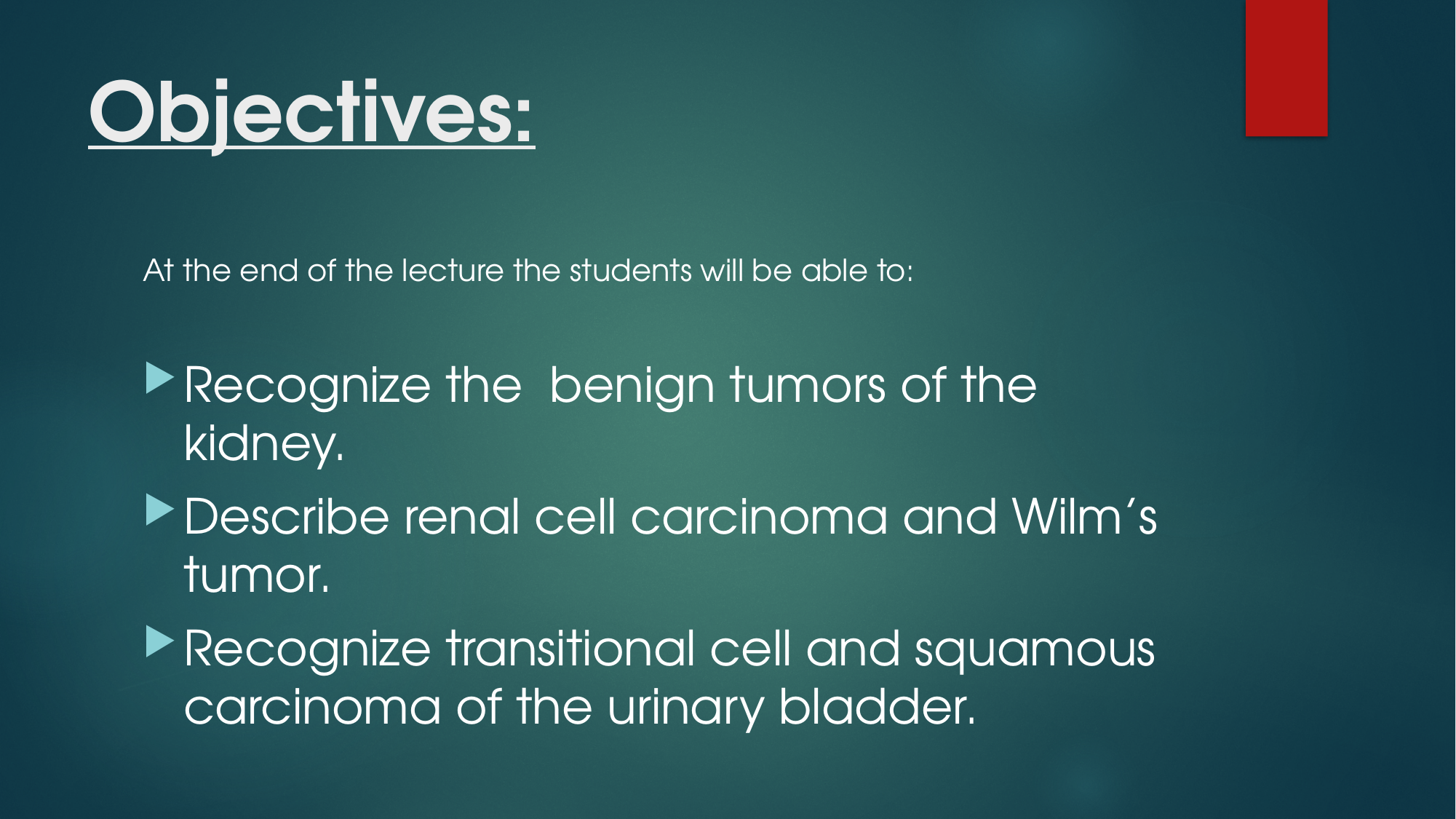

# Objectives:
At the end of the lecture the students will be able to:

Recognize the  benign tumors of the kidney.
Describe renal cell carcinoma and Wilm’s tumor.
Recognize transitional cell and squamous carcinoma of the urinary bladder.